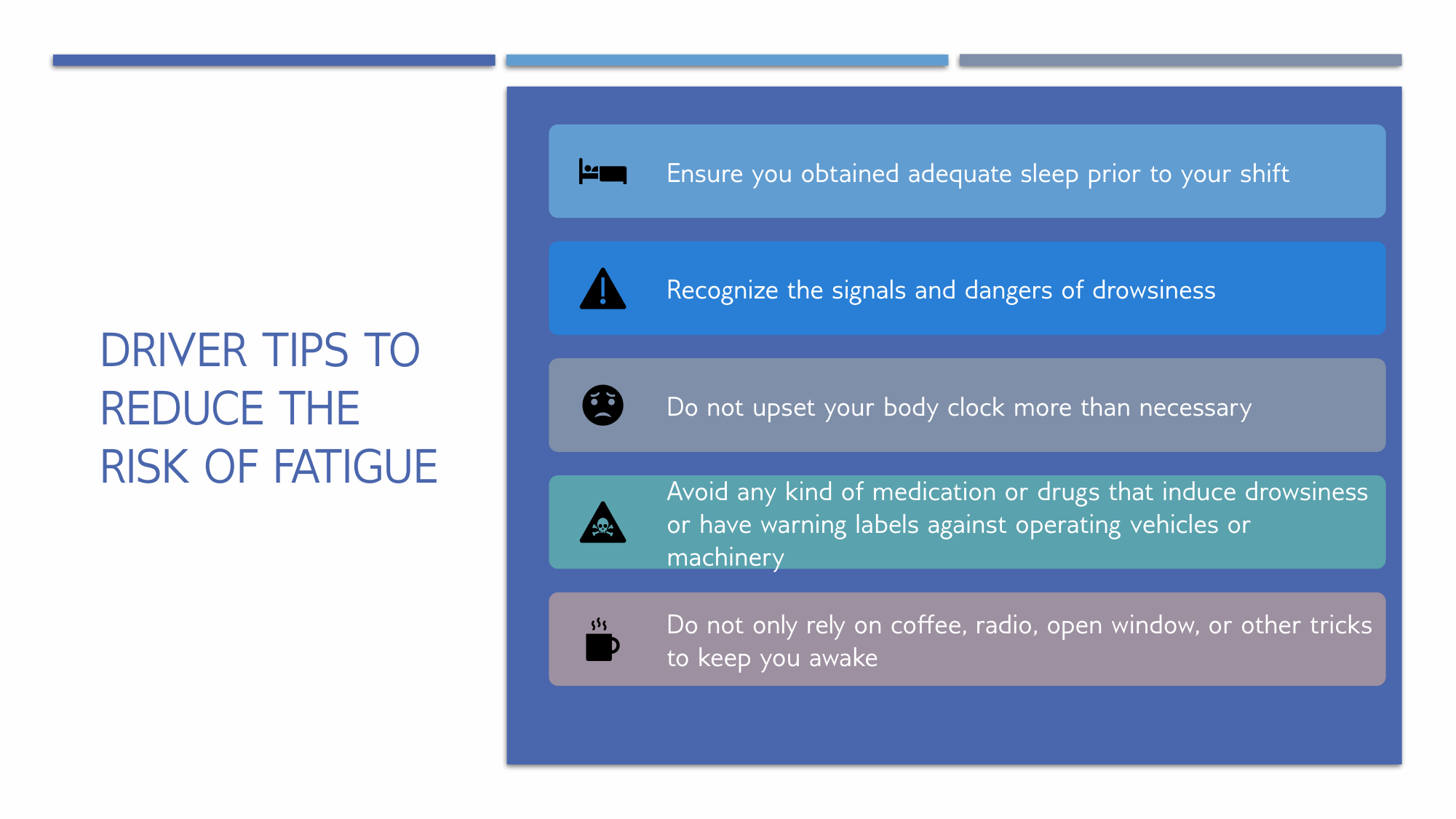

# Driver Tips to Reduce the Risk of Fatigue
Ensure you obtained adequate sleep prior to your shift
Recognize the signals and dangers of drowsiness
Do not upset your body clock more than necessary
Avoid any kind of medication or drugs that induce drowsiness or have warning labels against operating vehicles or machinery
Do not only rely on coffee, radio, open window, or other tricks to keep you awake